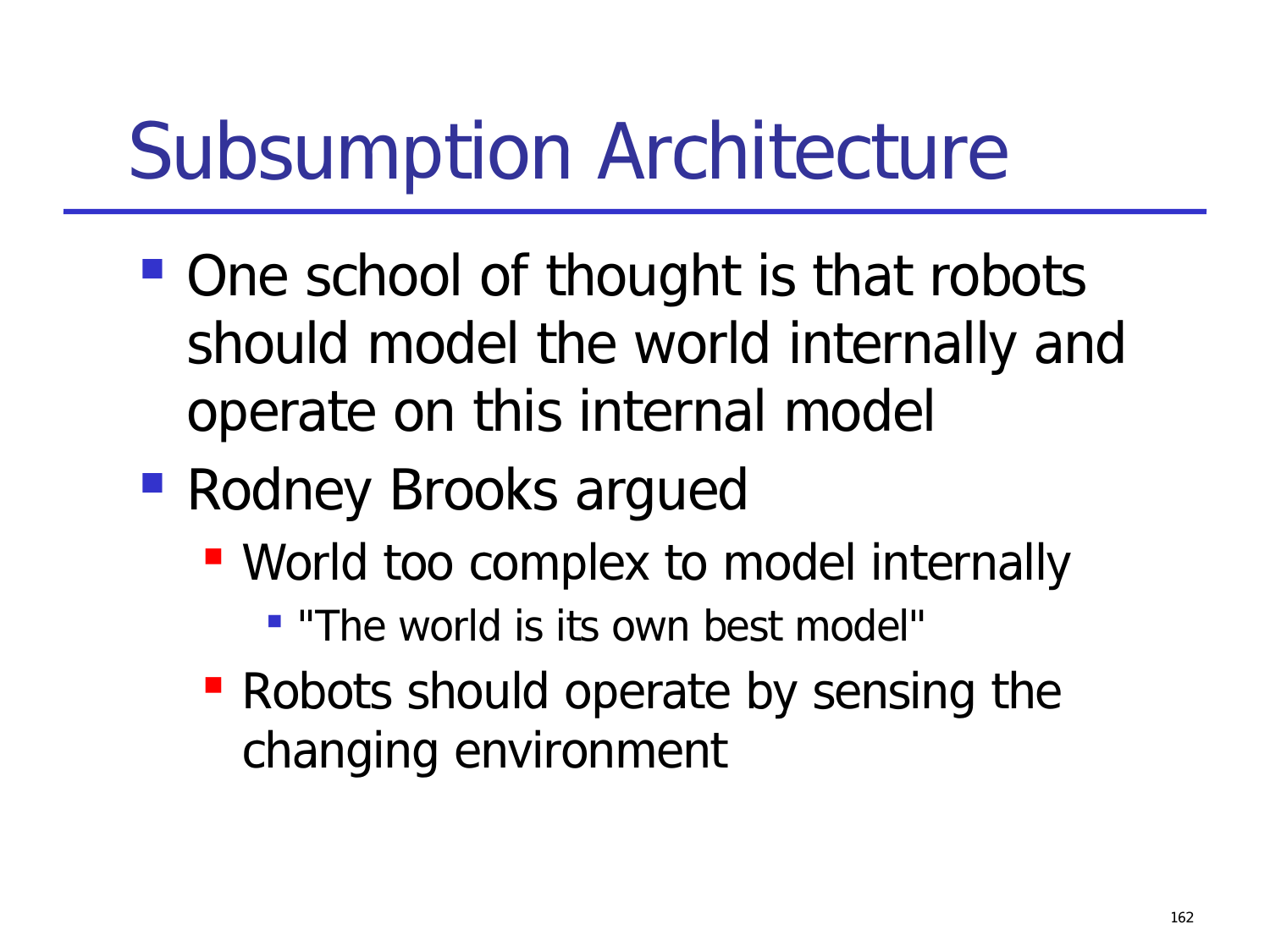

# Subsumption Architecture
One school of thought is that robots should model the world internally and operate on this internal model
Rodney Brooks argued
World too complex to model internally
"The world is its own best model"
Robots should operate by sensing the changing environment
162